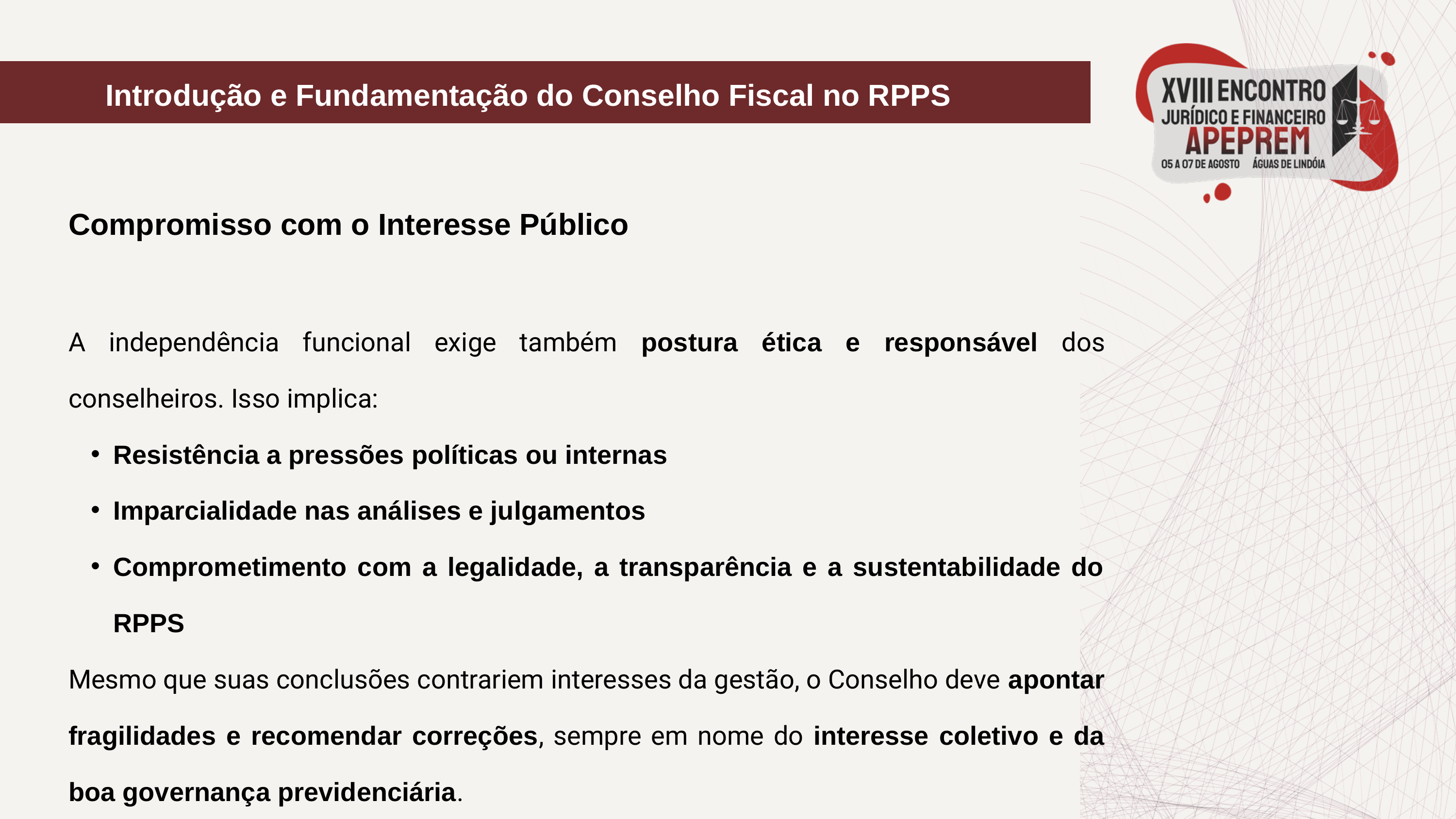

Introdução e Fundamentação do Conselho Fiscal no RPPS
Compromisso com o Interesse Público
A independência funcional exige também postura ética e responsável dos conselheiros. Isso implica:
Resistência a pressões políticas ou internas
Imparcialidade nas análises e julgamentos
Comprometimento com a legalidade, a transparência e a sustentabilidade do RPPS
Mesmo que suas conclusões contrariem interesses da gestão, o Conselho deve apontar fragilidades e recomendar correções, sempre em nome do interesse coletivo e da boa governança previdenciária.